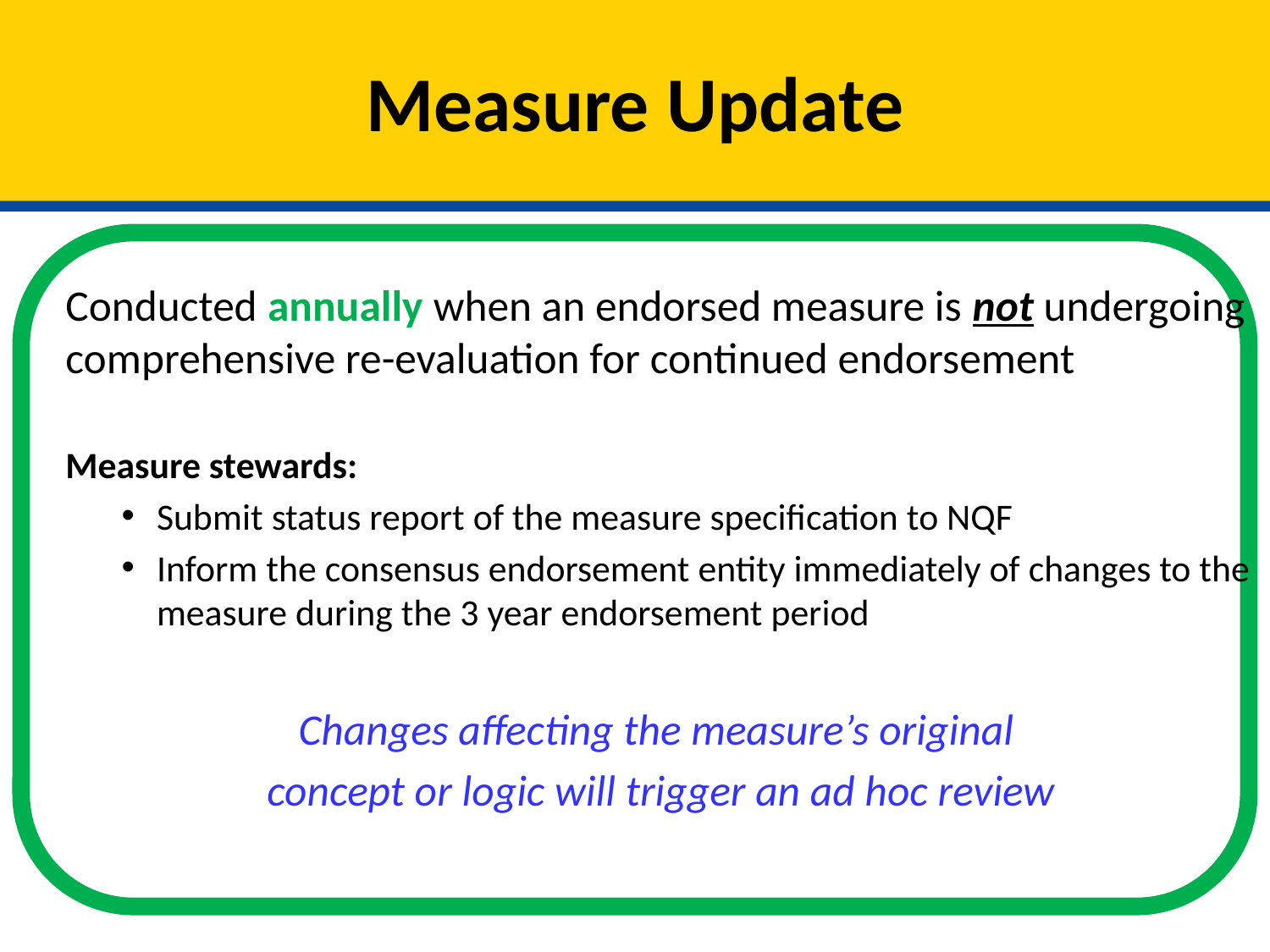

# Measure Update

Conducted annually when an endorsed measure is not undergoing comprehensive re-evaluation for continued endorsement

Measure stewards:
Submit status report of the measure specification to NQF
Inform the consensus endorsement entity immediately of changes to the measure during the 3 year endorsement period

Changes affecting the measure’s original
concept or logic will trigger an ad hoc review